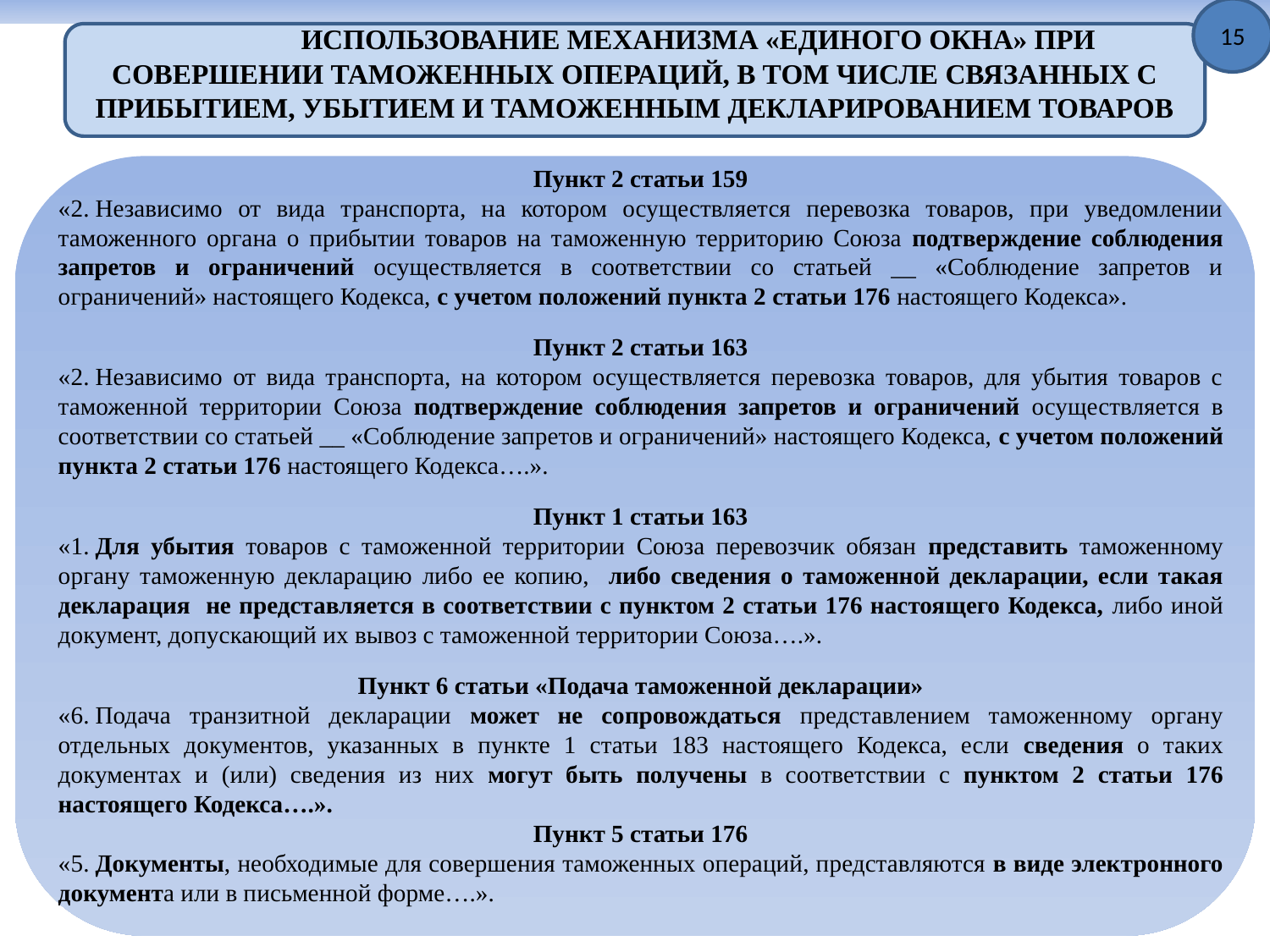

15
	ИСПОЛЬЗОВАНИЕ МЕХАНИЗМА «ЕДИНОГО ОКНА» ПРИ СОВЕРШЕНИИ ТАМОЖЕННЫХ ОПЕРАЦИЙ, В ТОМ ЧИСЛЕ СВЯЗАННЫХ С ПРИБЫТИЕМ, УБЫТИЕМ И ТАМОЖЕННЫМ ДЕКЛАРИРОВАНИЕМ ТОВАРОВ

Пункт 2 статьи 159
«2. Независимо от вида транспорта, на котором осуществляется перевозка товаров, при уведомлении таможенного органа о прибытии товаров на таможенную территорию Союза подтверждение соблюдения запретов и ограничений осуществляется в соответствии со статьей __ «Соблюдение запретов и ограничений» настоящего Кодекса, с учетом положений пункта 2 статьи 176 настоящего Кодекса».

Пункт 2 статьи 163
«2. Независимо от вида транспорта, на котором осуществляется перевозка товаров, для убытия товаров с таможенной территории Союза подтверждение соблюдения запретов и ограничений осуществляется в соответствии со статьей __ «Соблюдение запретов и ограничений» настоящего Кодекса, с учетом положений пункта 2 статьи 176 настоящего Кодекса….».

Пункт 1 статьи 163
«1. Для убытия товаров с таможенной территории Союза перевозчик обязан представить таможенному органу таможенную декларацию либо ее копию,  либо сведения о таможенной декларации, если такая декларация  не представляется в соответствии с пунктом 2 статьи 176 настоящего Кодекса, либо иной документ, допускающий их вывоз с таможенной территории Союза….».

Пункт 6 статьи «Подача таможенной декларации»
«6. Подача транзитной декларации может не сопровождаться представлением таможенному органу отдельных документов, указанных в пункте 1 статьи 183 настоящего Кодекса, если сведения о таких документах и (или) сведения из них могут быть получены в соответствии с пунктом 2 статьи 176 настоящего Кодекса….».
Пункт 5 статьи 176
«5. Документы, необходимые для совершения таможенных операций, представляются в виде электронного документа или в письменной форме….».